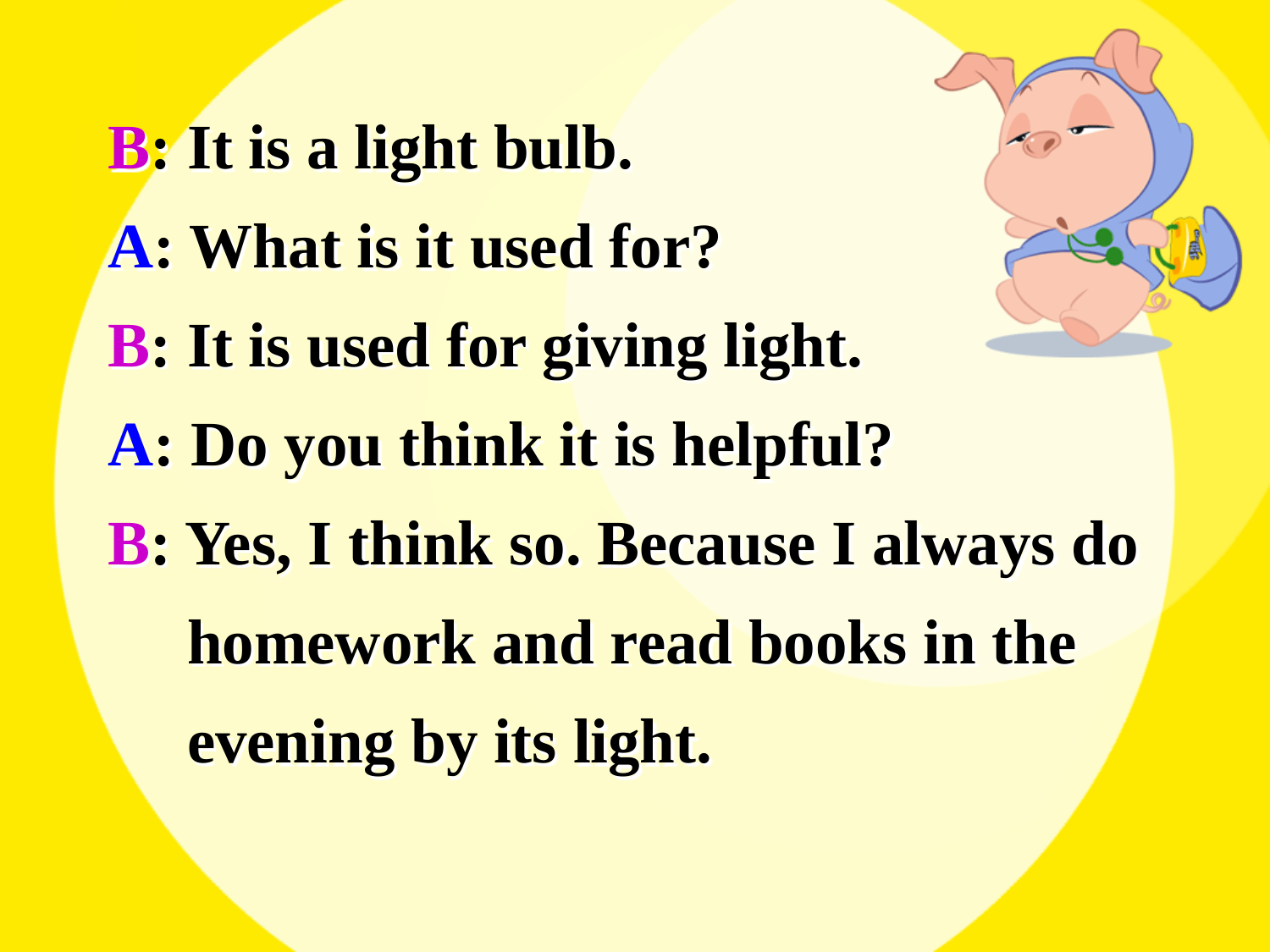

B: It is a light bulb.
A: What is it used for?
B: It is used for giving light.
A: Do you think it is helpful?
B: Yes, I think so. Because I always do
     homework and read books in the
     evening by its light.